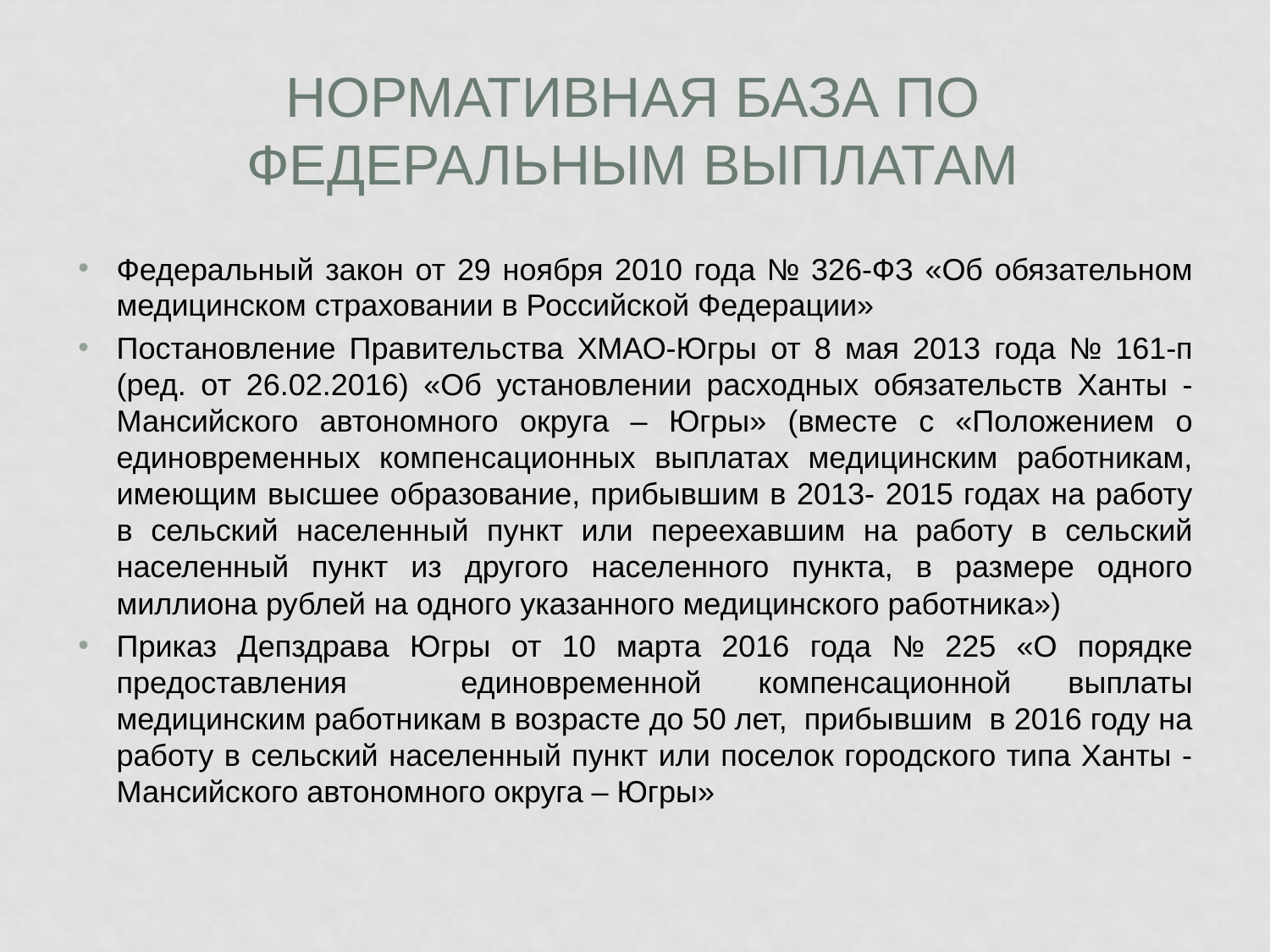

# Нормативная база по Федеральным выплатам
Федеральный закон от 29 ноября 2010 года № 326-ФЗ «Об обязательном медицинском страховании в Российской Федерации»
Постановление Правительства ХМАО-Югры от 8 мая 2013 года № 161-п (ред. от 26.02.2016) «Об установлении расходных обязательств Ханты - Мансийского автономного округа – Югры» (вместе с «Положением о единовременных компенсационных выплатах медицинским работникам, имеющим высшее образование, прибывшим в 2013- 2015 годах на работу в сельский населенный пункт или переехавшим на работу в сельский населенный пункт из другого населенного пункта, в размере одного миллиона рублей на одного указанного медицинского работника»)
Приказ Депздрава Югры от 10 марта 2016 года № 225 «О порядке предоставления  единовременной компенсационной выплаты медицинским работникам в возрасте до 50 лет,  прибывшим  в 2016 году на работу в сельский населенный пункт или поселок городского типа Ханты - Мансийского автономного округа – Югры»